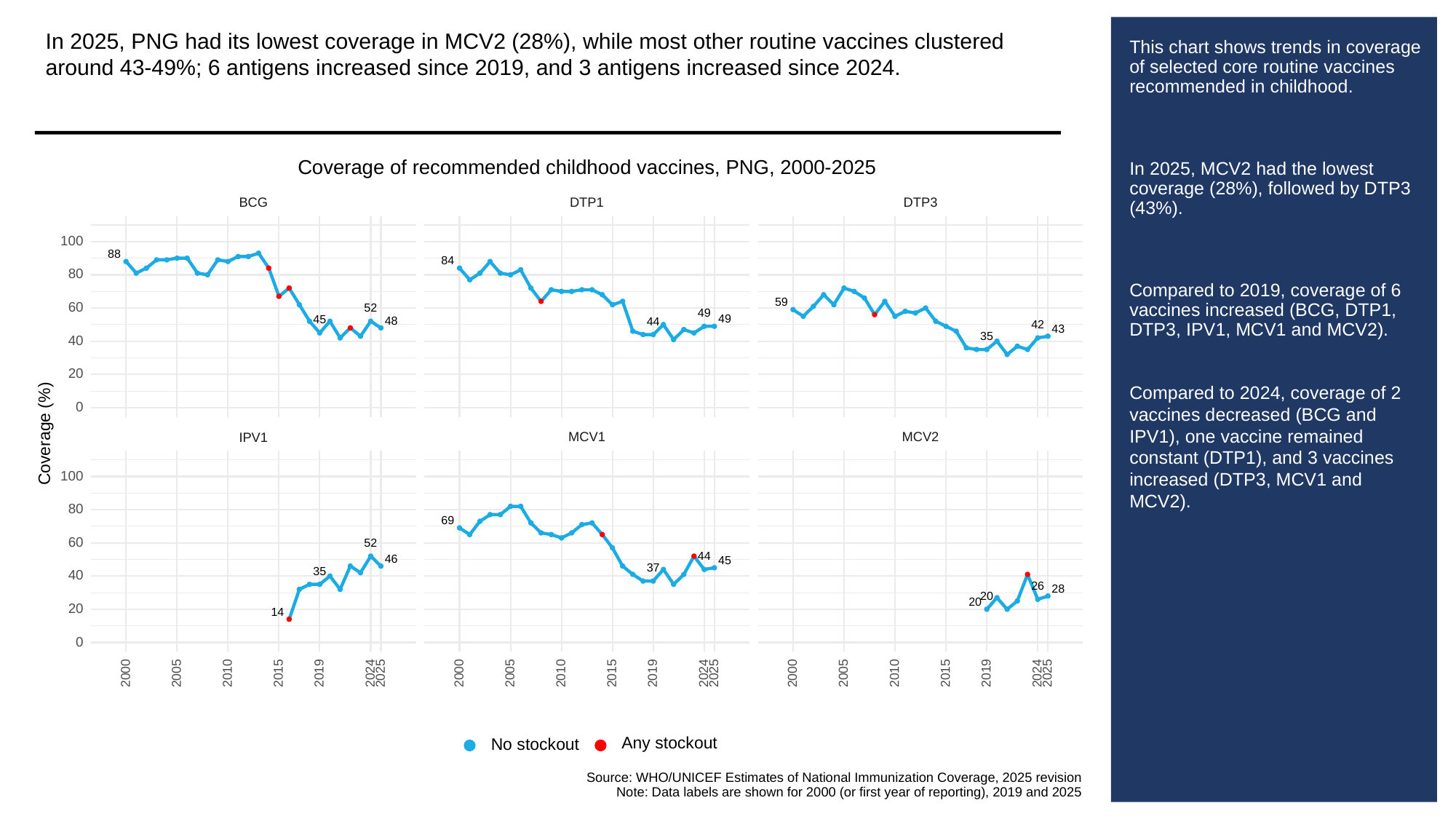

In 2025, PNG had its lowest coverage in MCV2 (28%), while most other routine vaccines clustered around 43-49%; 6 antigens increased since 2019, and 3 antigens increased since 2024.
# This chart shows trends in coverage of selected core routine vaccines recommended in childhood.

In 2025, MCV2 had the lowest coverage (28%), followed by DTP3 (43%).

Compared to 2019, coverage of 6 vaccines increased (BCG, DTP1, DTP3, IPV1, MCV1 and MCV2).

Compared to 2024, coverage of 2 vaccines decreased (BCG and IPV1), one vaccine remained constant (DTP1), and 3 vaccines increased (DTP3, MCV1 and MCV2).

Coverage of recommended childhood vaccines, PNG, 2000-2025
BCG
DTP3
DTP1

100

88

84

80

59

60

52

49

49
45
48
44

42

43

35

40

20

0

Coverage (%)
MCV1
MCV2
IPV1

100

80

69

60
52

44

46

45

37

35

40

26
28

20

20

20

14

0

2000
2005
2010
2015
2019
2024
2025
2000
2005
2010
2015
2019
2024
2025
2000
2005
2010
2015
2019
2024
2025
Any stockout
No stockout

Source: WHO/UNICEF Estimates of National Immunization Coverage, 2025 revision
Note: Data labels are shown for 2000 (or first year of reporting), 2019 and 2025